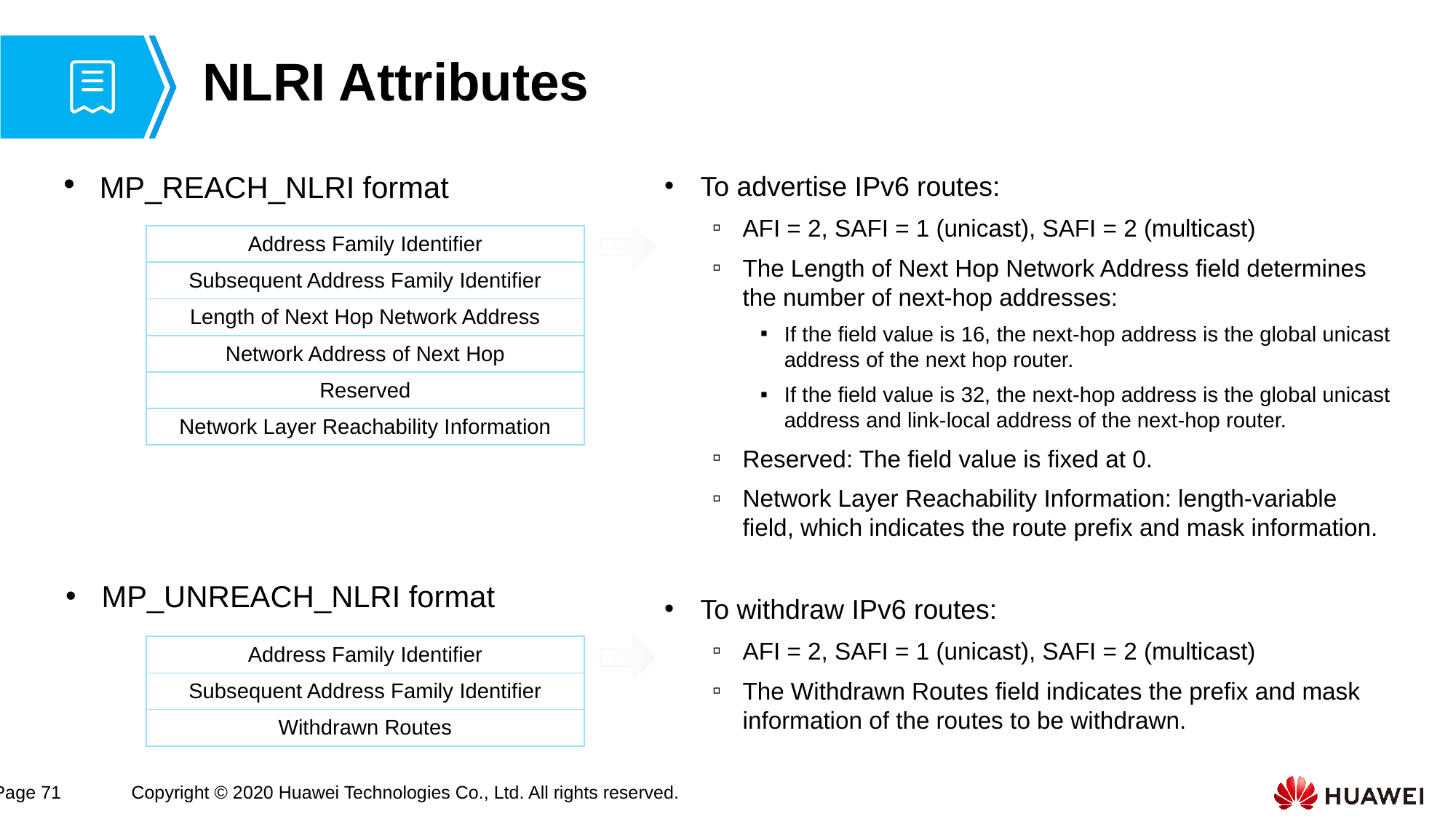

# NLRI Attributes
MP_REACH_NLRI format
To advertise IPv6 routes:
AFI = 2, SAFI = 1 (unicast), SAFI = 2 (multicast)
The Length of Next Hop Network Address field determines the number of next-hop addresses:
If the field value is 16, the next-hop address is the global unicast address of the next hop router.
If the field value is 32, the next-hop address is the global unicast address and link-local address of the next-hop router.
Reserved: The field value is fixed at 0.
Network Layer Reachability Information: length-variable field, which indicates the route prefix and mask information.
| Address Family Identifier |
| --- |
| Subsequent Address Family Identifier |
| Length of Next Hop Network Address |
| Network Address of Next Hop |
| Reserved |
| Network Layer Reachability Information |

MP_UNREACH_NLRI format
To withdraw IPv6 routes:
AFI = 2, SAFI = 1 (unicast), SAFI = 2 (multicast)
The Withdrawn Routes field indicates the prefix and mask information of the routes to be withdrawn.
| Address Family Identifier |
| --- |
| Subsequent Address Family Identifier |
| Withdrawn Routes |